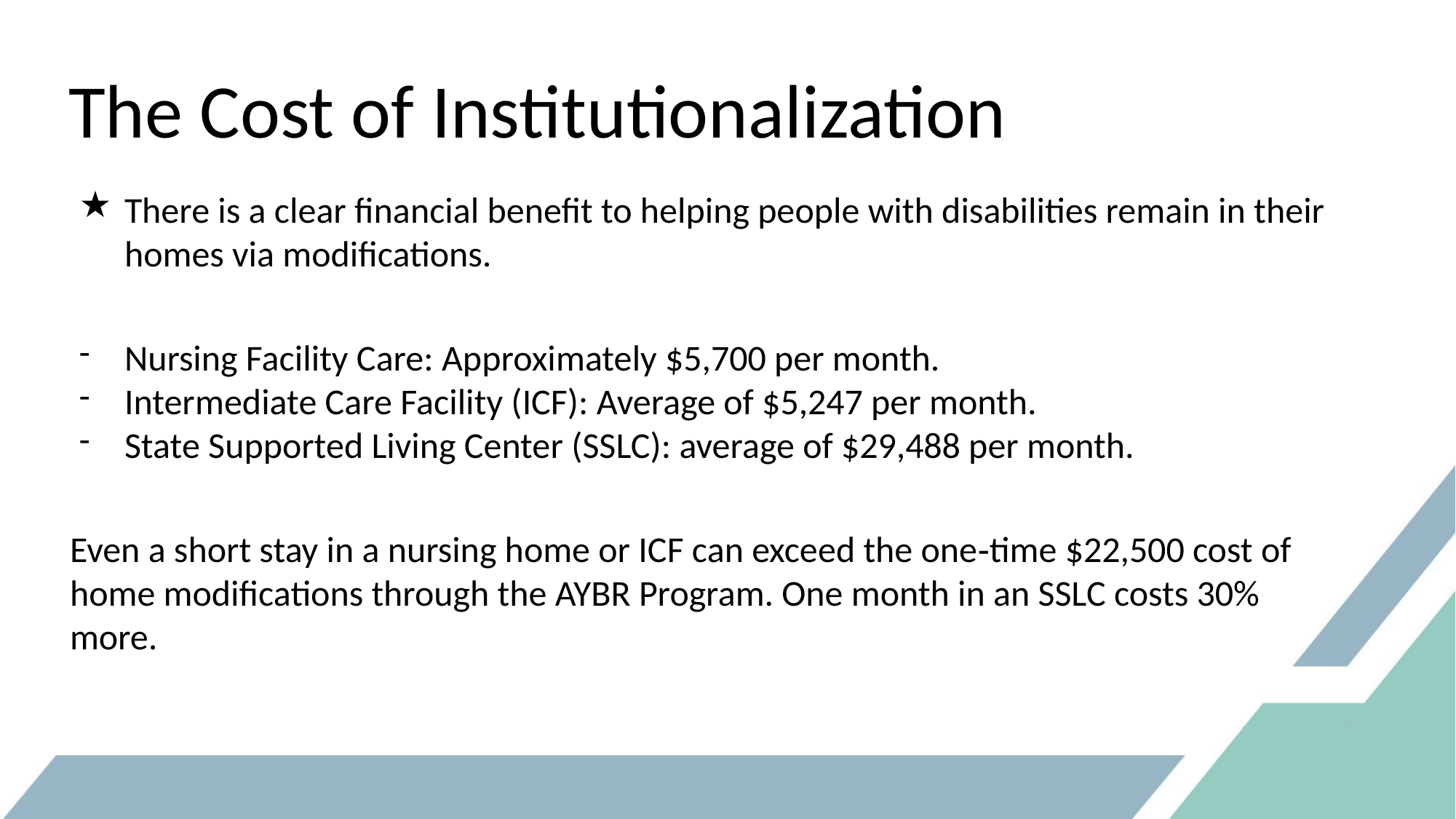

# The Cost of Institutionalization
There is a clear financial benefit to helping people with disabilities remain in their homes via modifications.

Nursing Facility Care: Approximately $5,700 per month.
Intermediate Care Facility (ICF): Average of $5,247 per month.
State Supported Living Center (SSLC): average of $29,488 per month.

Even a short stay in a nursing home or ICF can exceed the one‑time $22,500 cost of home modifications through the AYBR Program. One month in an SSLC costs 30% more.​